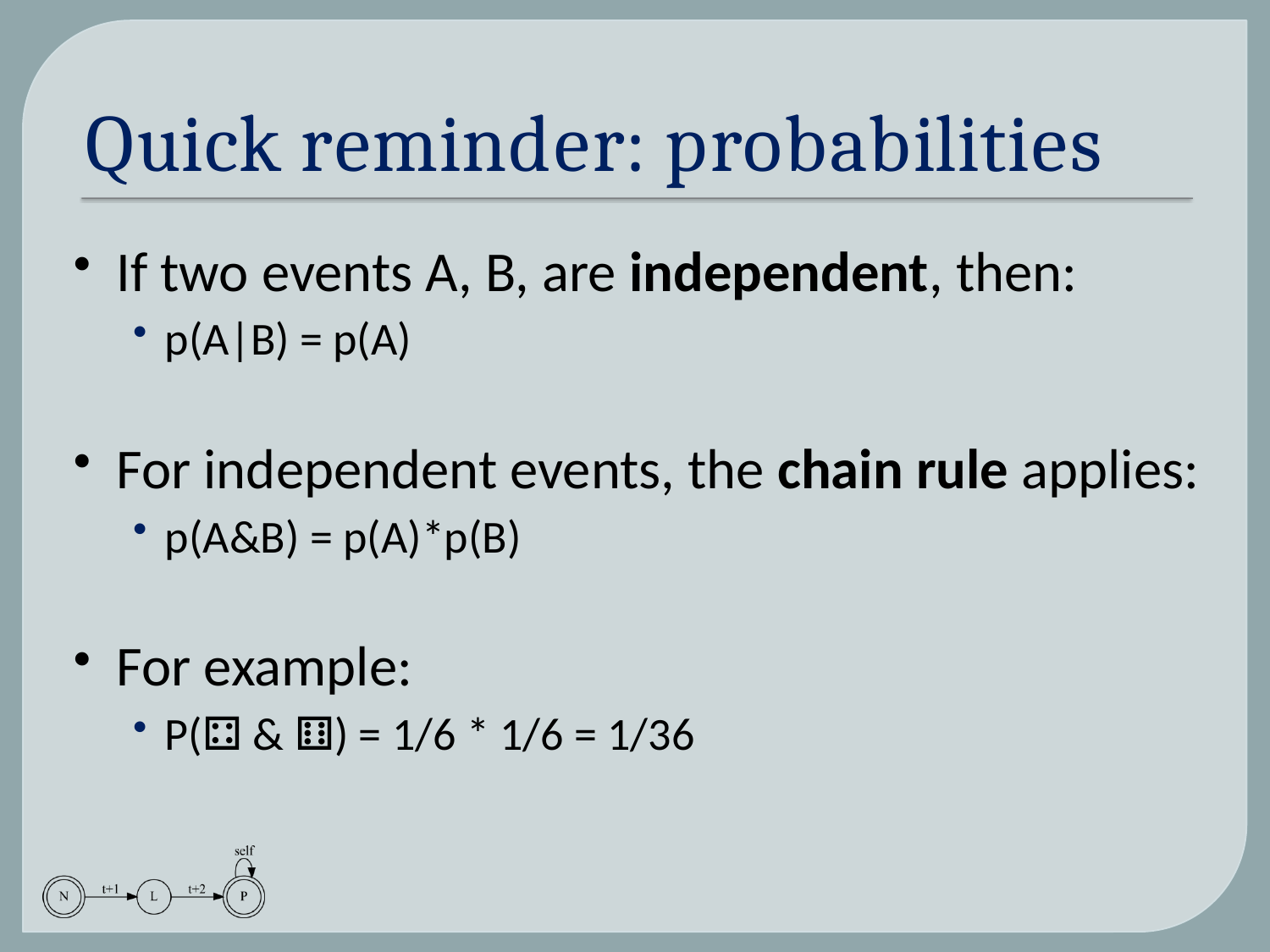

# Quick reminder: probabilities
If two events A, B, are independent, then:
p(A|B) = p(A)

For independent events, the chain rule applies:
p(A&B) = p(A)*p(B)

For example:
P(⚃ & ⚅) = 1/6 * 1/6 = 1/36